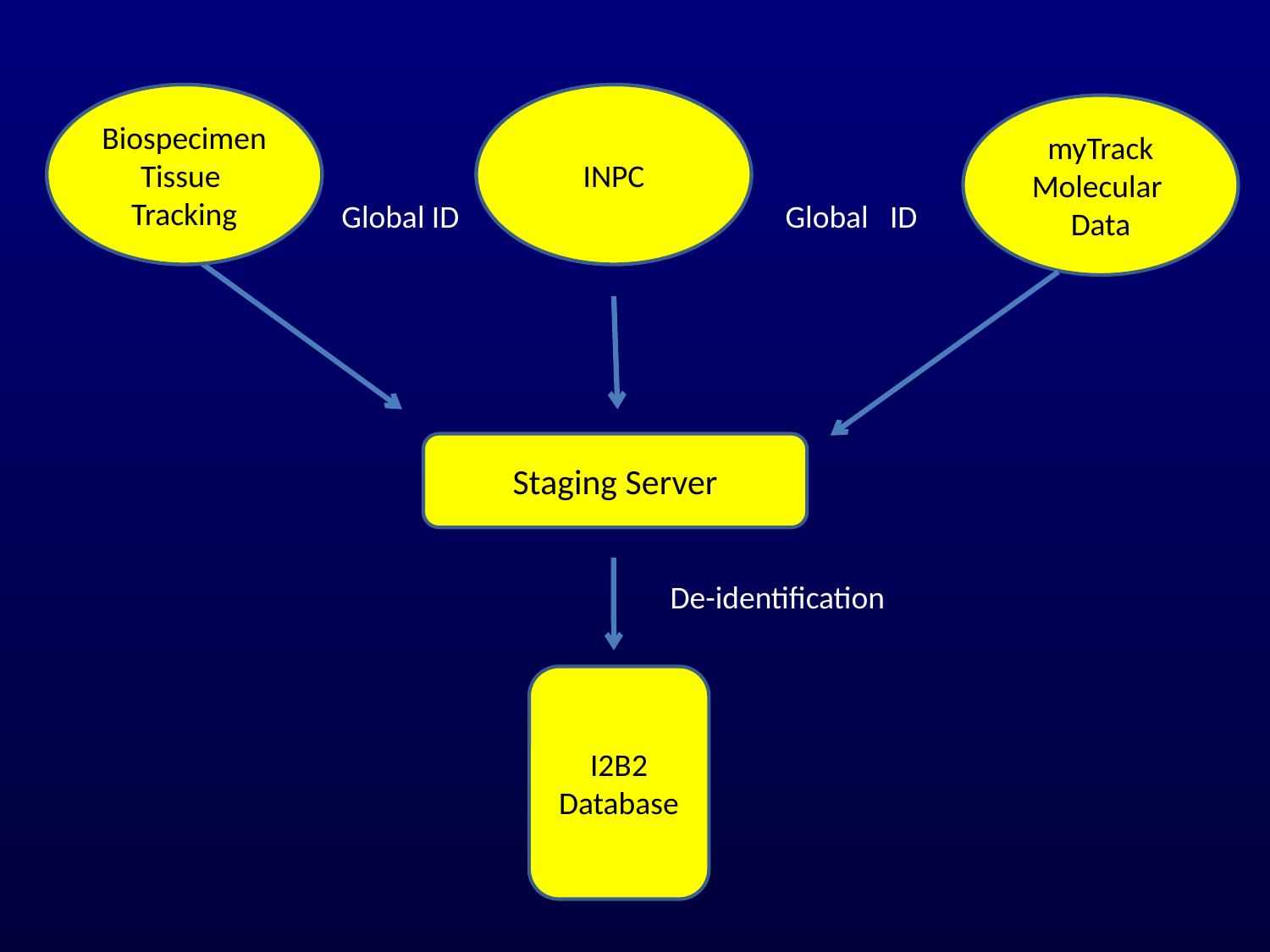

Biospecimen
Tissue
Tracking
Biospecimen
Tissue
Tracking
INPC
INPC
myTrack
Molecular
Data
Global ID
Global   ID
Staging Server
De-identification
I2B2
Database